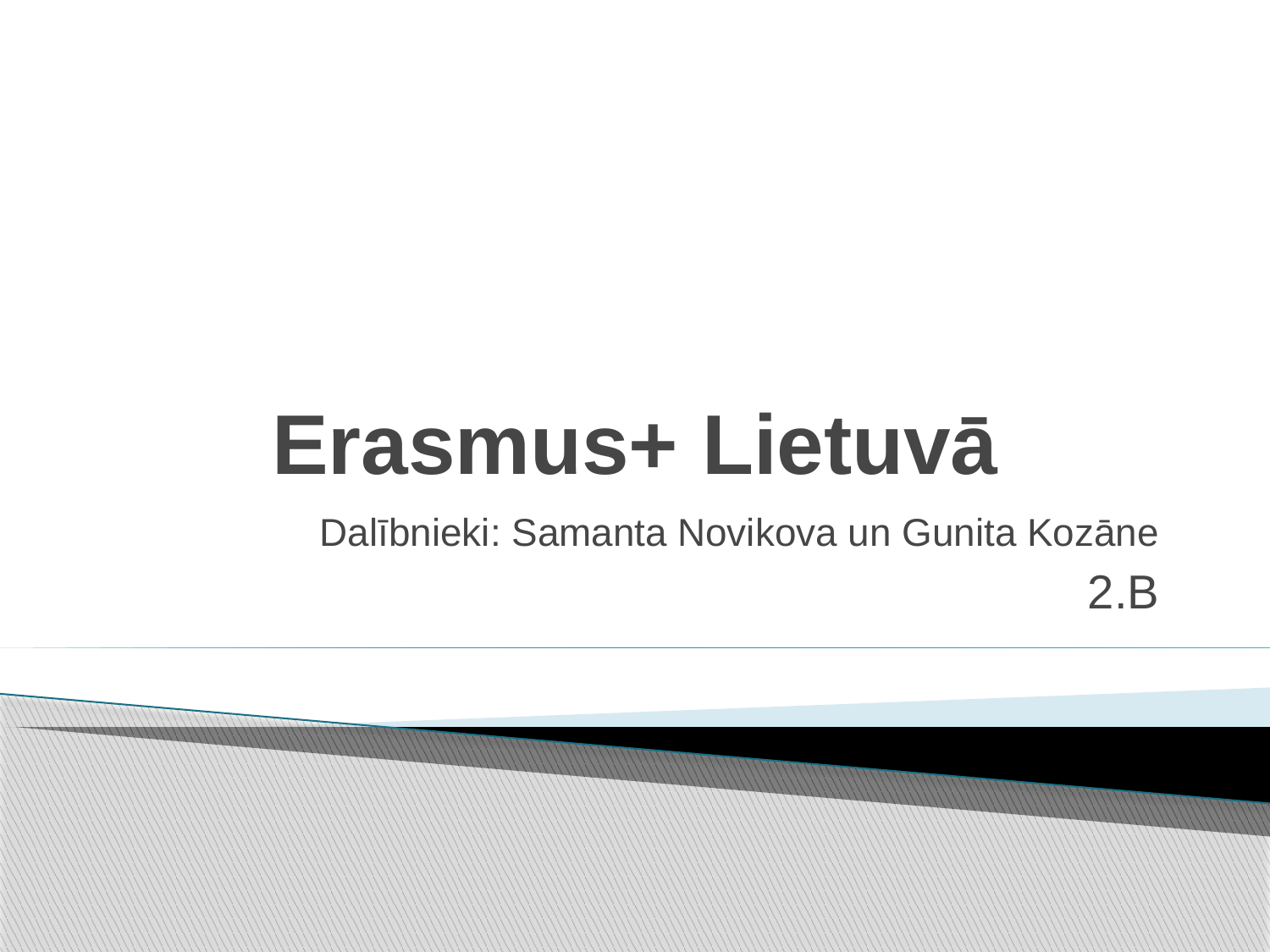

# Erasmus+ Lietuvā
Dalībnieki: Samanta Novikova un Gunita Kozāne
2.B